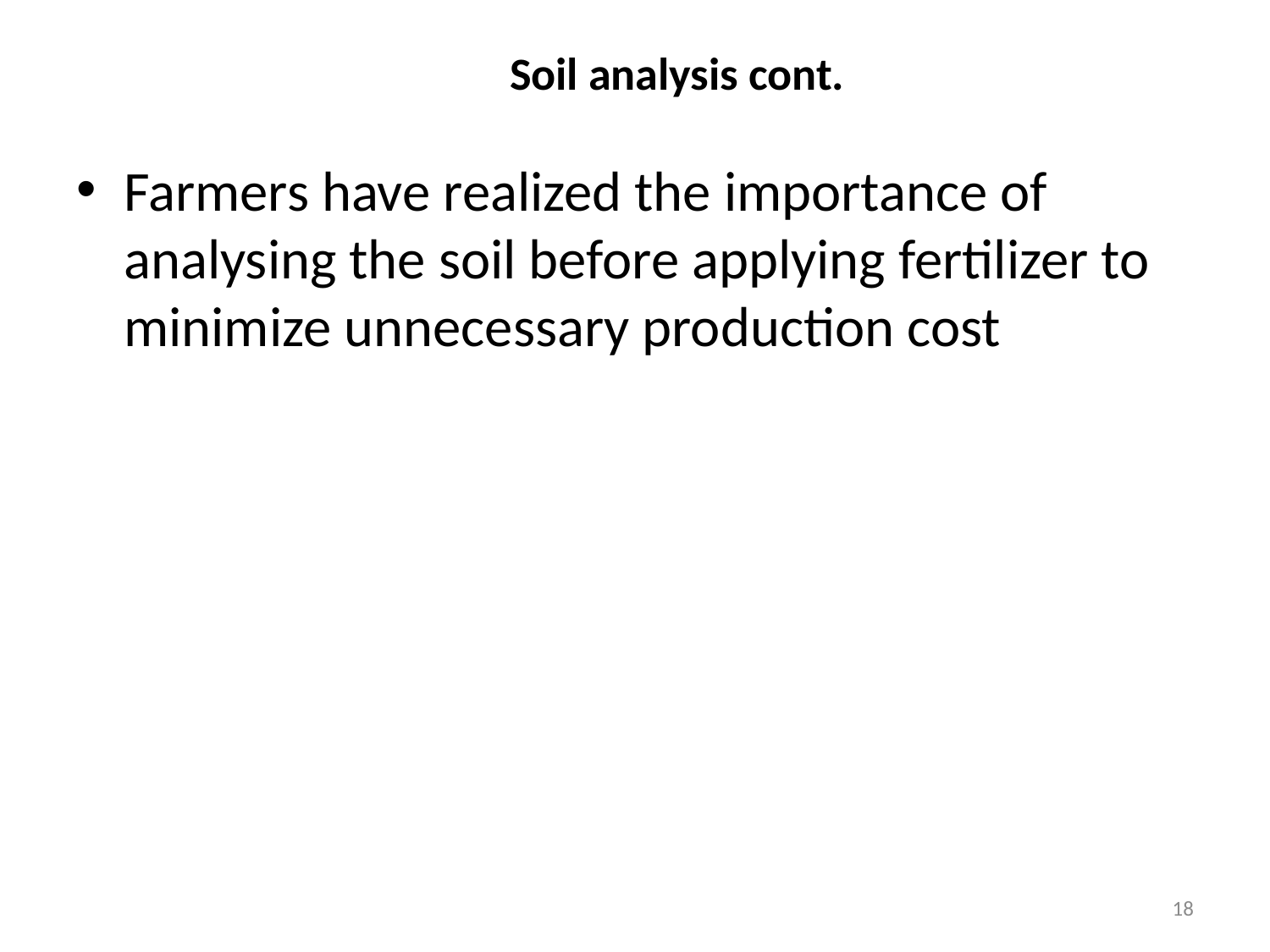

# Soil analysis cont.
Farmers have realized the importance of analysing the soil before applying fertilizer to minimize unnecessary production cost
18